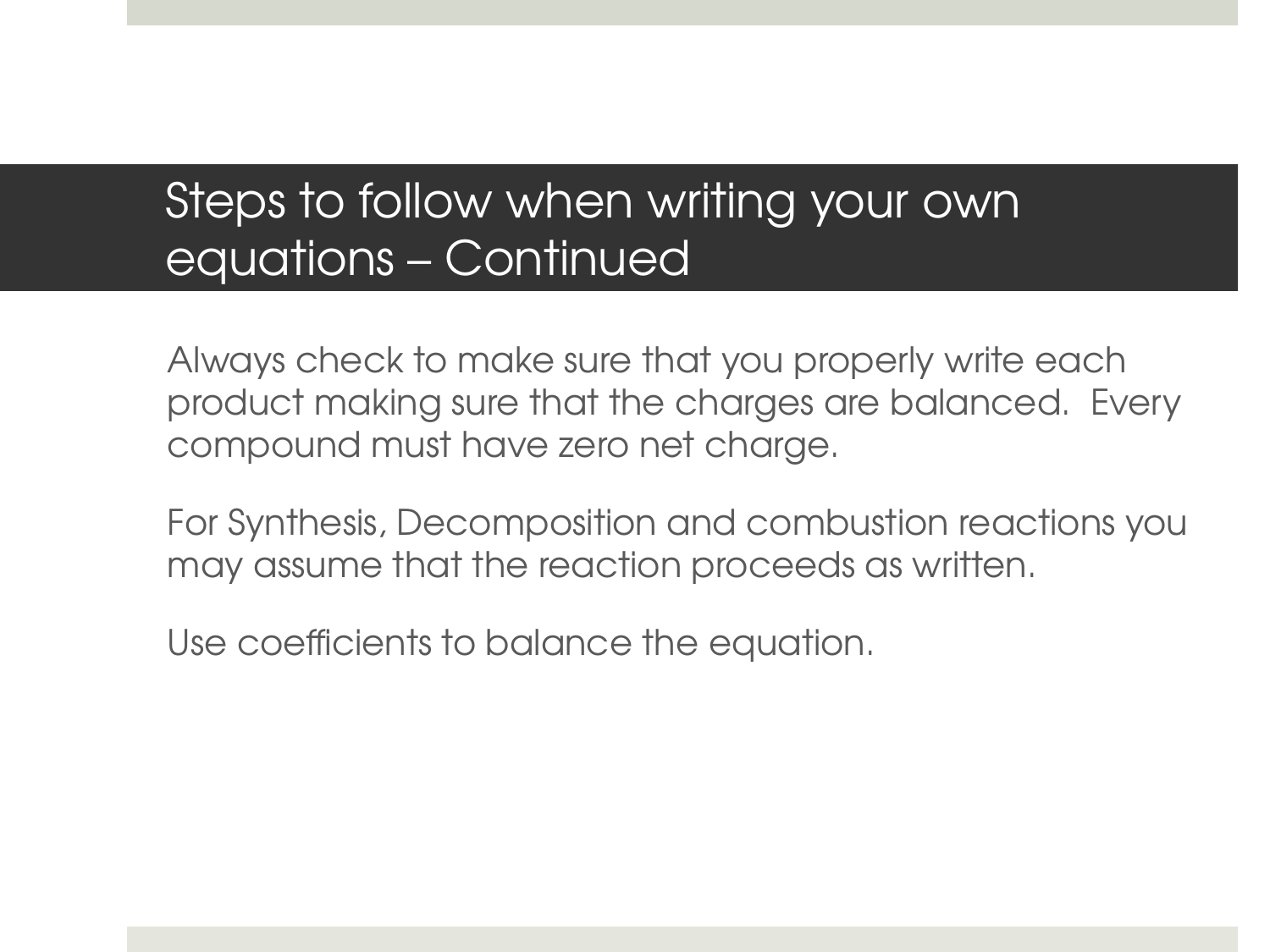

# Steps to follow when writing your own equations – Continued
Always check to make sure that you properly write each product making sure that the charges are balanced.  Every compound must have zero net charge.
For Synthesis, Decomposition and combustion reactions you may assume that the reaction proceeds as written.
Use coefficients to balance the equation.